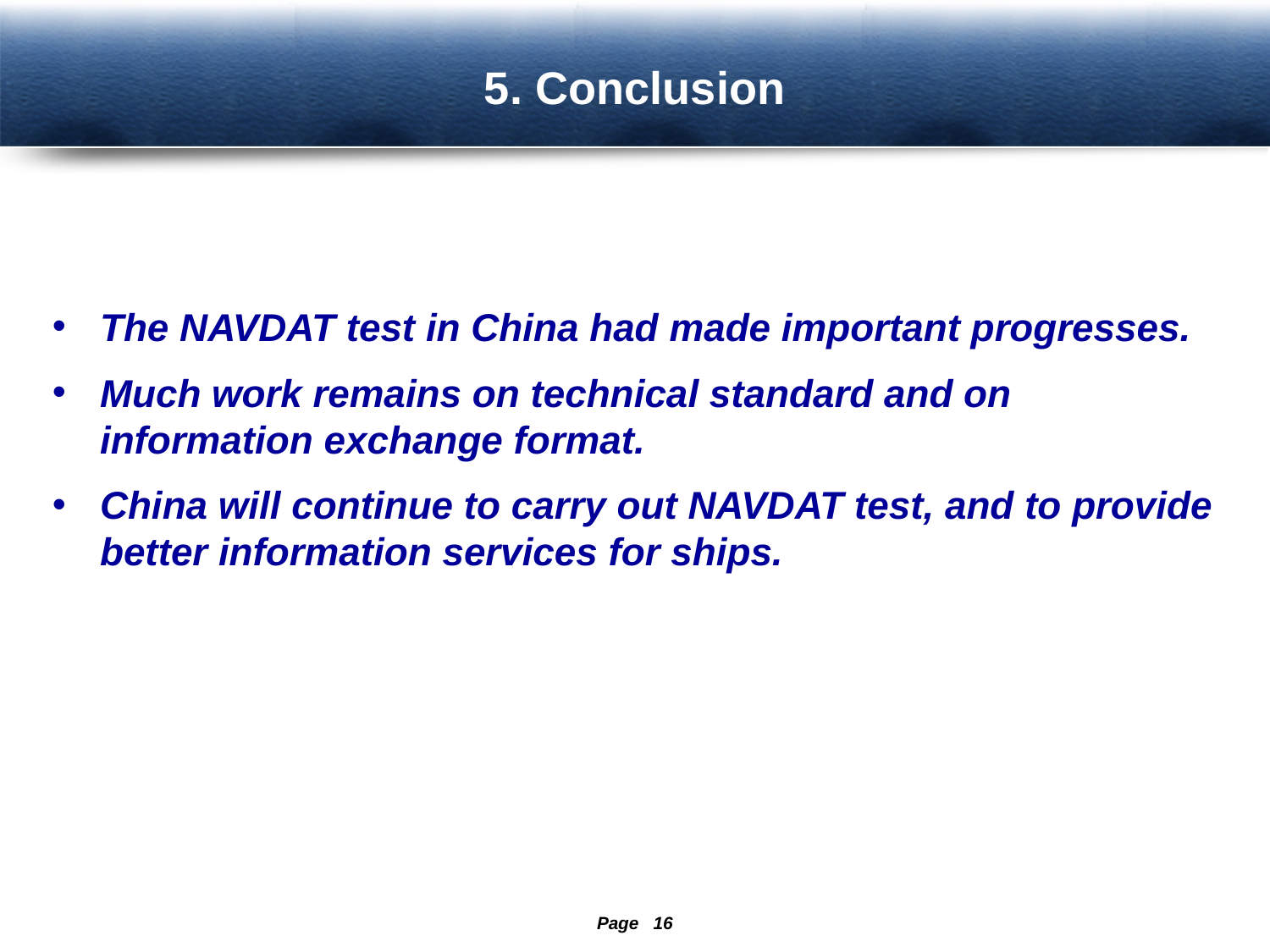

5. Conclusion
The NAVDAT test in China had made important progresses.
Much work remains on technical standard and on information exchange format.
China will continue to carry out NAVDAT test, and to provide better information services for ships.